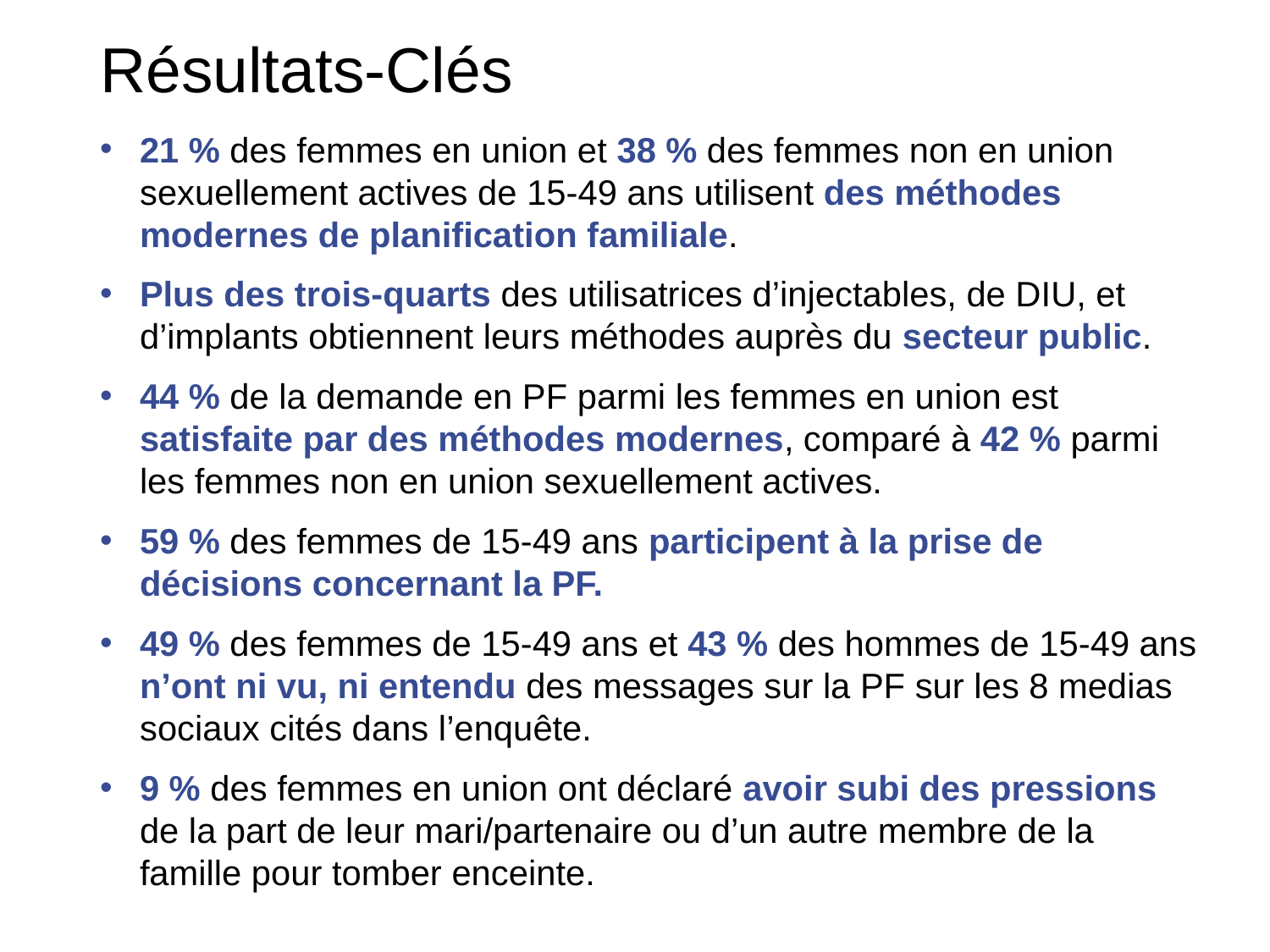

# Résultats-Clés
21 % des femmes en union et 38 % des femmes non en union sexuellement actives de 15-49 ans utilisent des méthodes modernes de planification familiale.
Plus des trois-quarts des utilisatrices d’injectables, de DIU, et d’implants obtiennent leurs méthodes auprès du secteur public.
44 % de la demande en PF parmi les femmes en union est satisfaite par des méthodes modernes, comparé à 42 % parmi les femmes non en union sexuellement actives.
59 % des femmes de 15-49 ans participent à la prise de décisions concernant la PF.
49 % des femmes de 15-49 ans et 43 % des hommes de 15-49 ans n’ont ni vu, ni entendu des messages sur la PF sur les 8 medias sociaux cités dans l’enquête.
9 % des femmes en union ont déclaré avoir subi des pressions de la part de leur mari/partenaire ou d’un autre membre de la famille pour tomber enceinte.